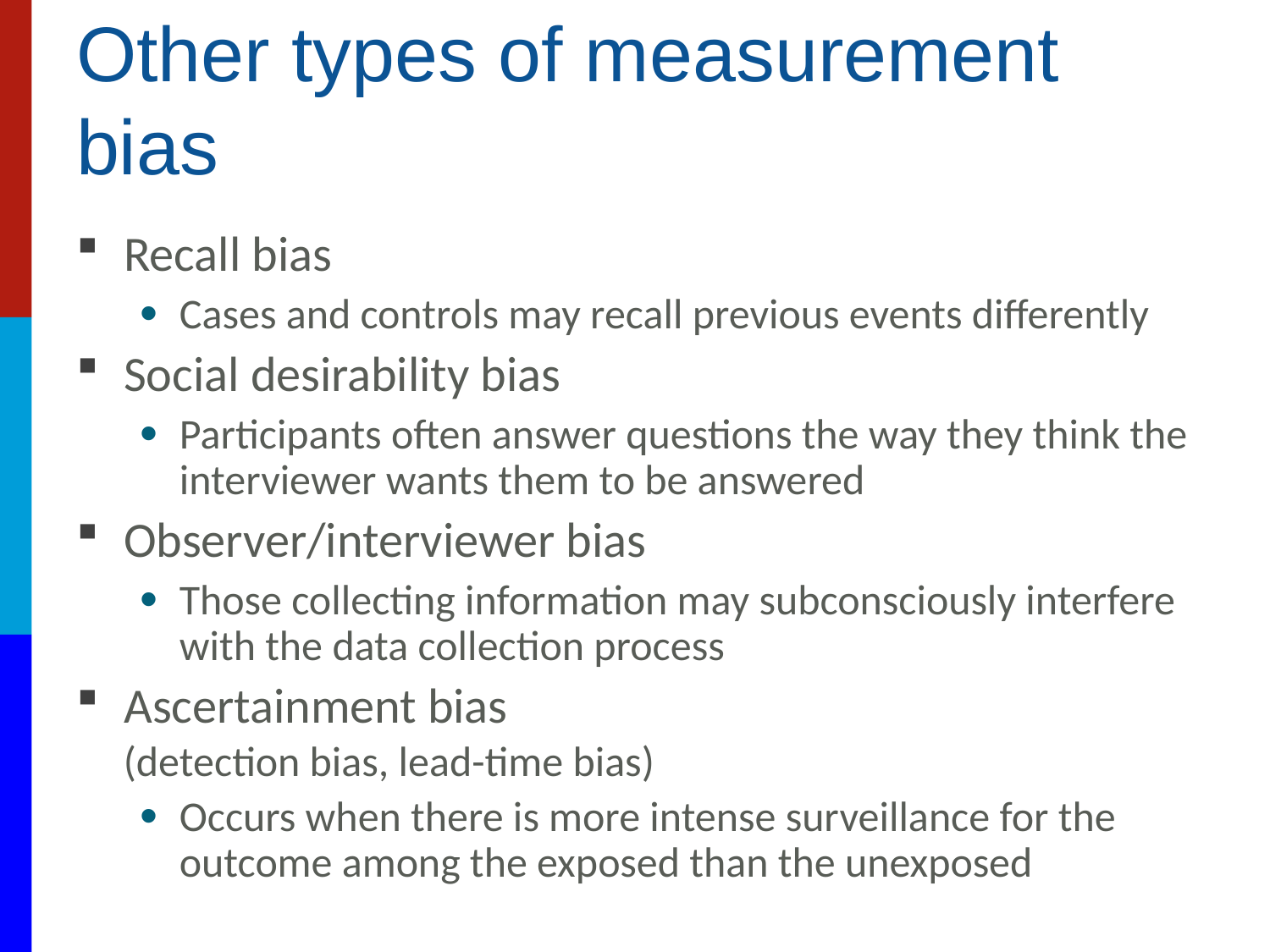

# Other types of measurement bias
Recall bias
Cases and controls may recall previous events differently
Social desirability bias
Participants often answer questions the way they think the interviewer wants them to be answered
Observer/interviewer bias
Those collecting information may subconsciously interfere with the data collection process
Ascertainment bias
(detection bias, lead-time bias)
Occurs when there is more intense surveillance for the outcome among the exposed than the unexposed